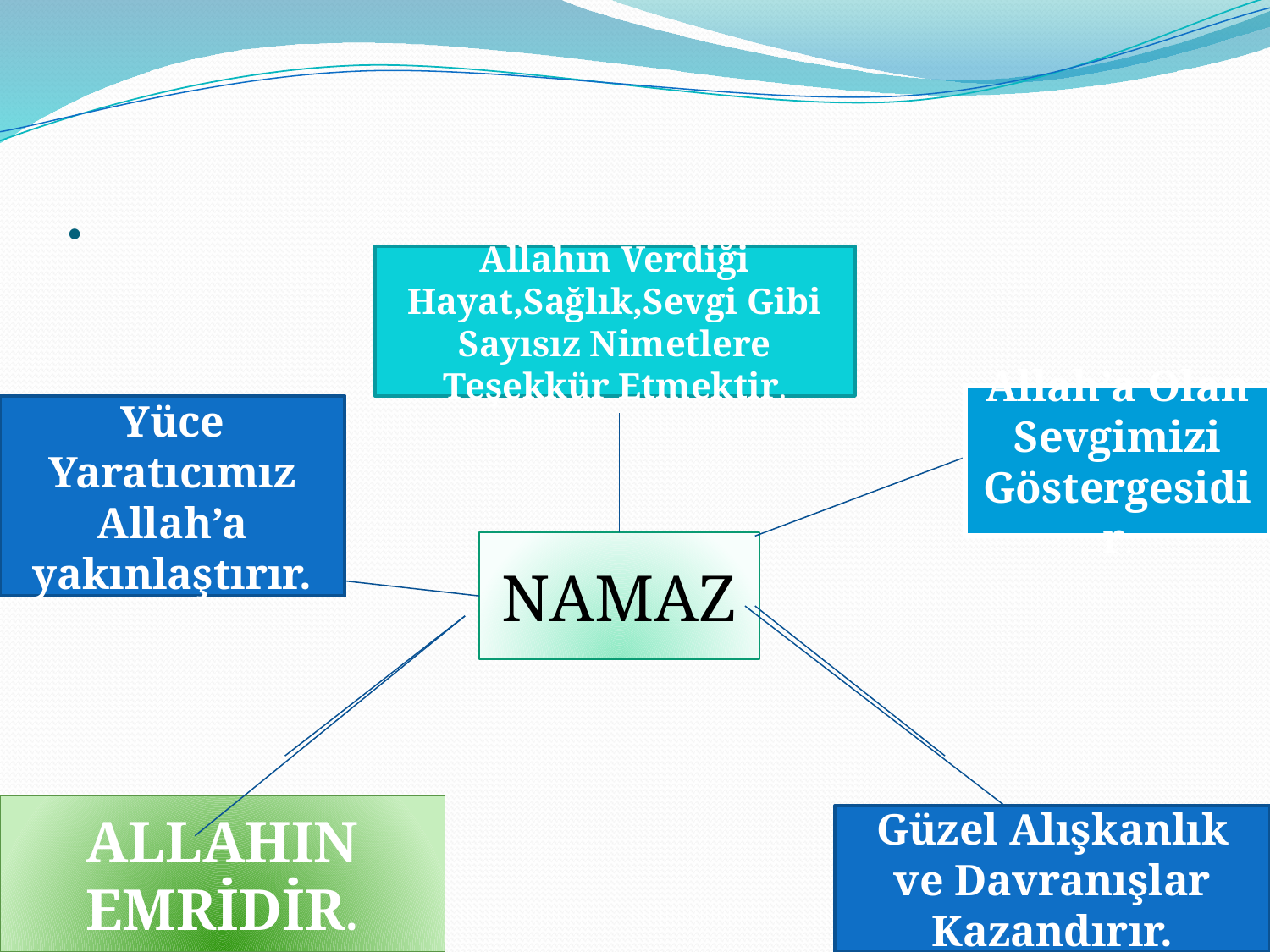

# .
Allahın Verdiği Hayat,Sağlık,Sevgi Gibi Sayısız Nimetlere Teşekkür Etmektir.

Allah’a Olan Sevgimizi Göstergesidir.
Yüce Yaratıcımız Allah’a yakınlaştırır.
NAMAZ
ALLAHIN EMRİDİR.
Güzel Alışkanlık ve Davranışlar Kazandırır.